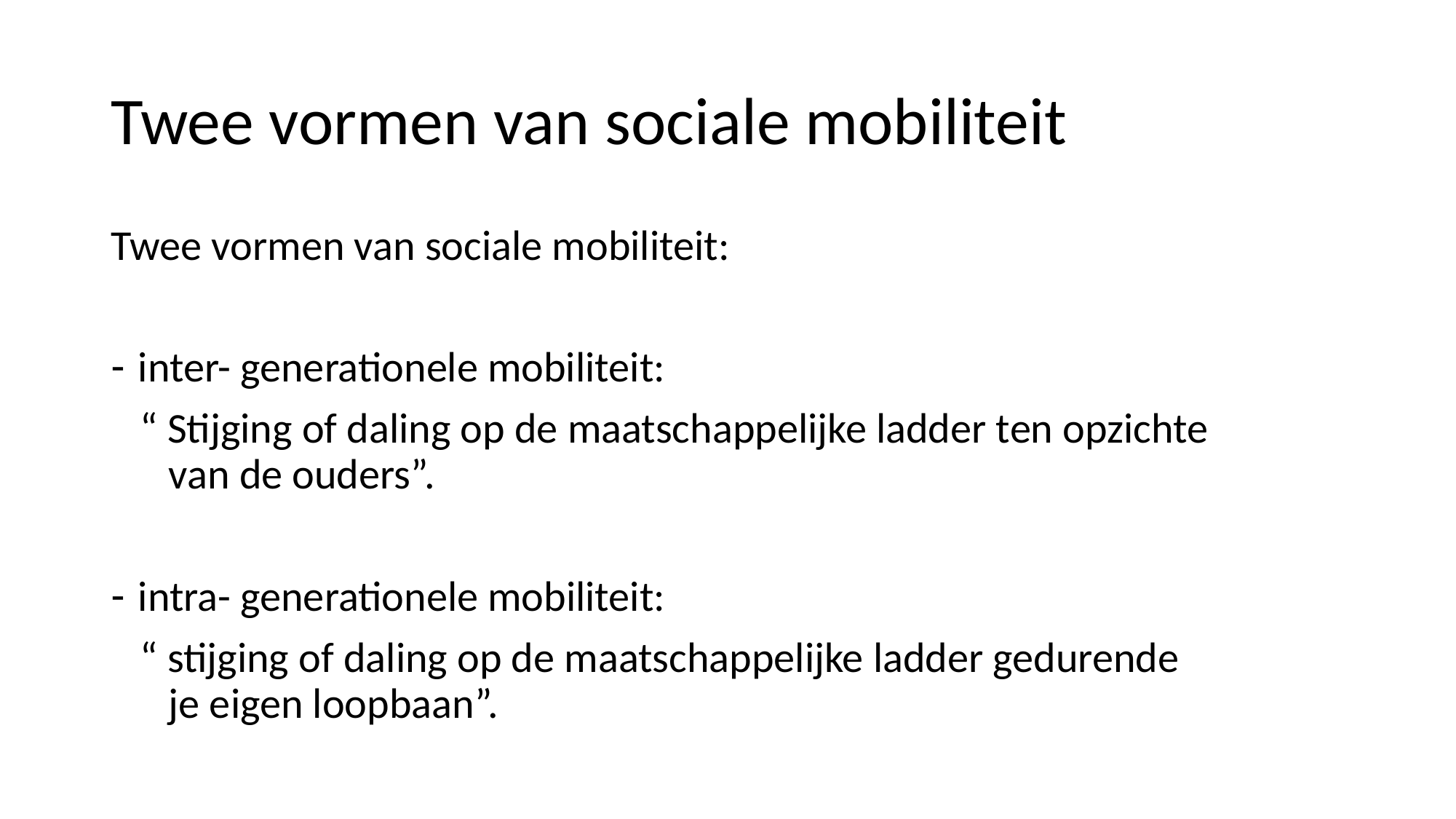

# Twee vormen van sociale mobiliteit
Twee vormen van sociale mobiliteit:

inter- generationele mobiliteit:
   “ Stijging of daling op de maatschappelijke ladder ten opzichte
      van de ouders”.

intra- generationele mobiliteit:
   “ stijging of daling op de maatschappelijke ladder gedurende
      je eigen loopbaan”.